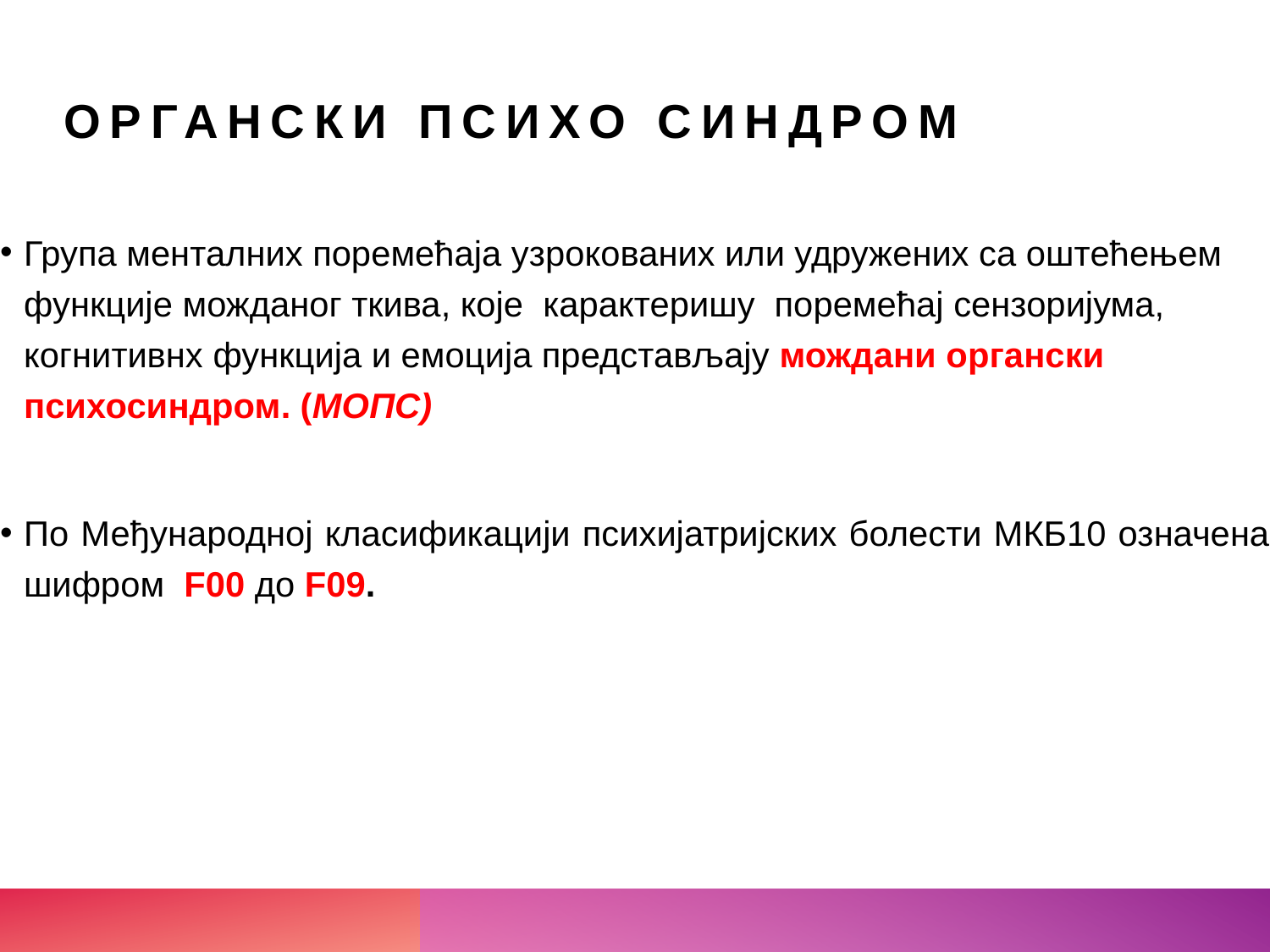

# Органски психо синдром
Група менталних поремећаја узрокованих или удружених са оштећењем функције можданог ткива, које  карактеришу  поремећај сензоријума, когнитивнх функција и емоција представљају мождани органски психосиндром. (МОПС)

По Међународној класификацији психијатријских болести МКБ10 означена шифром  F00 до F09.